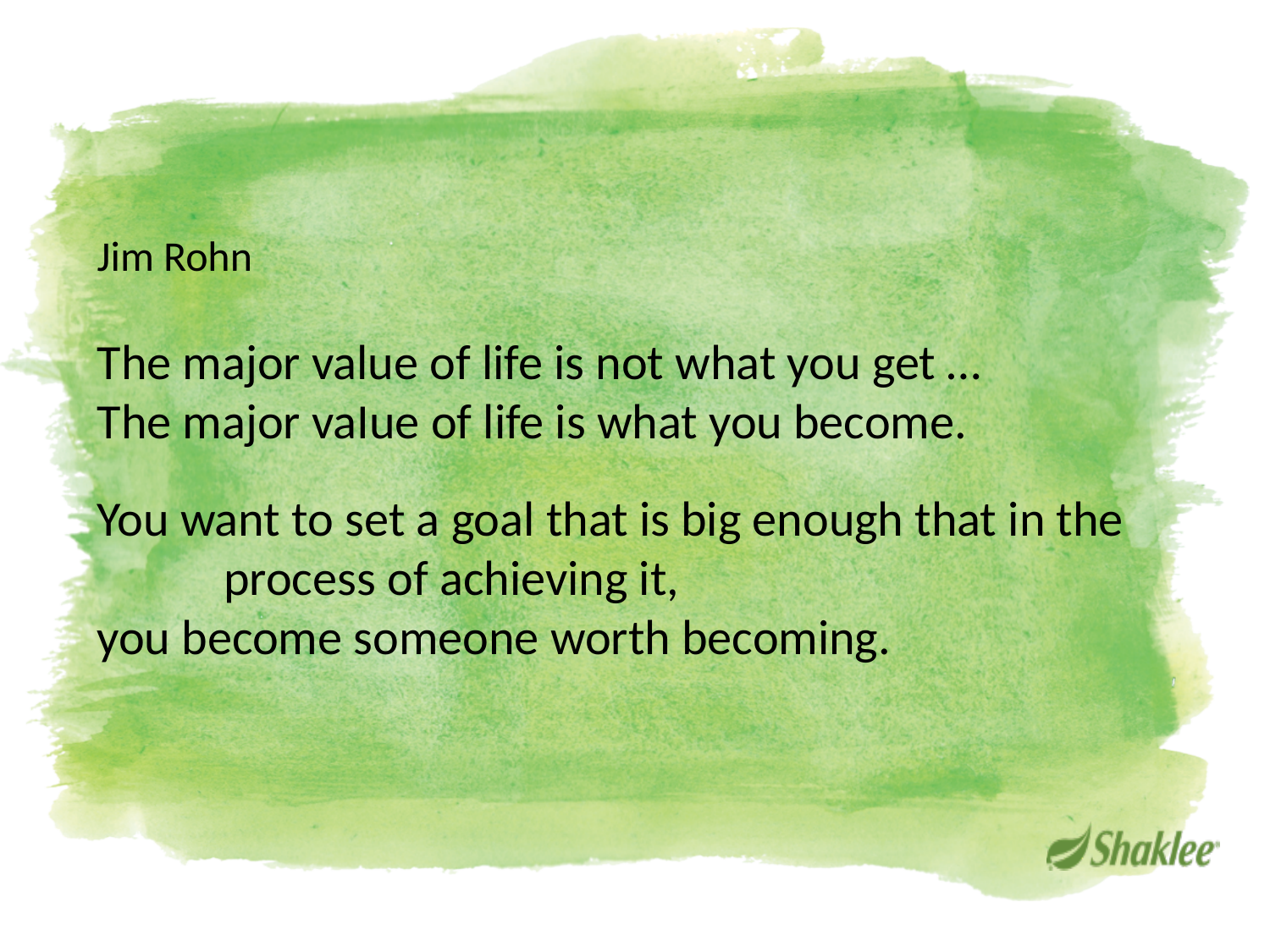

Jim Rohn

The major value of life is not what you get … 	The major vaIue of life is what you become.

You want to set a goal that is big enough that in the 	process of achieving it,
you become someone worth becoming.